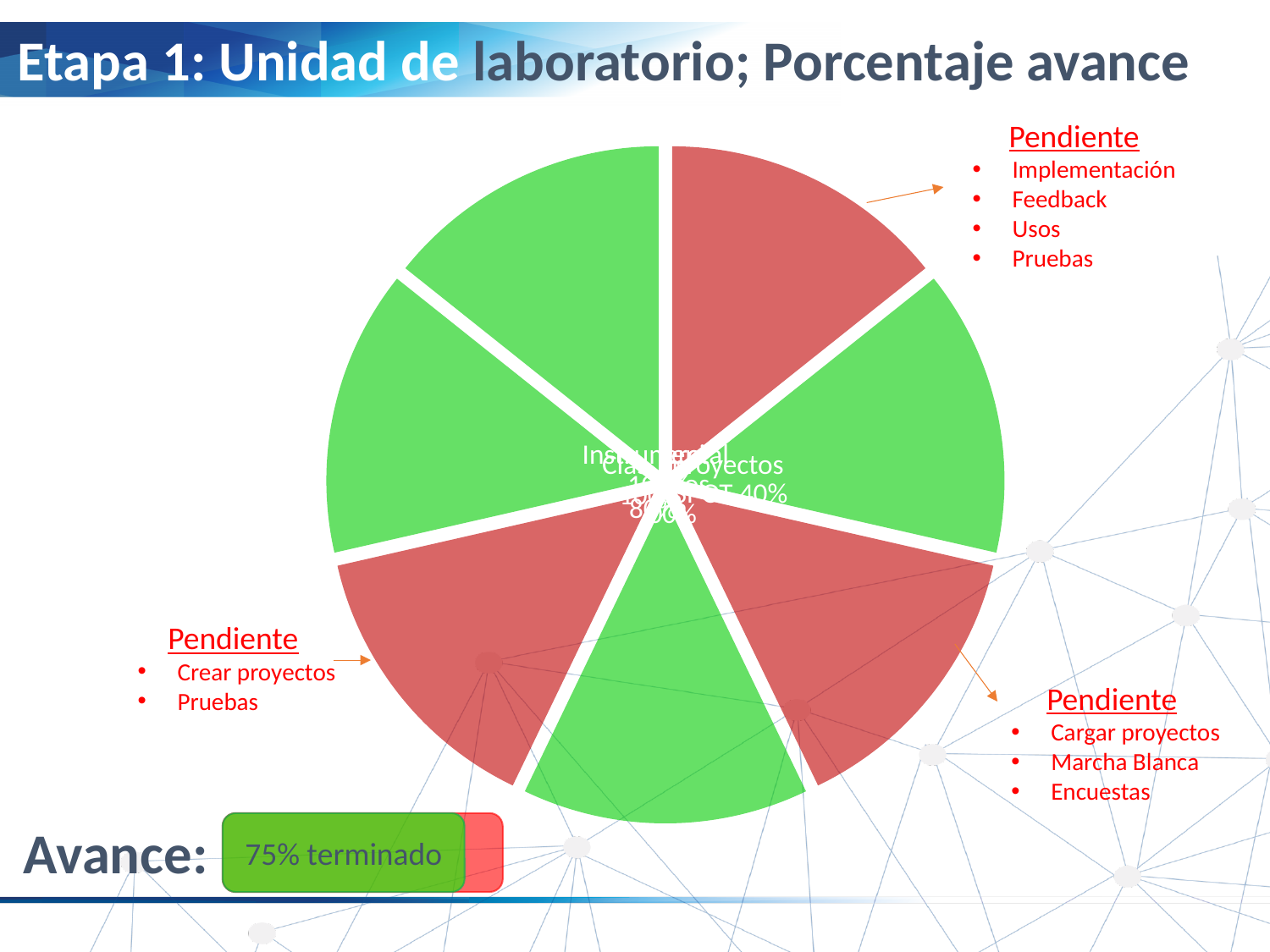

Etapa 1: Unidad de laboratorio; Porcentaje avance
Comercial
10%
Grandes proyectos
100%
Proyecto SPOT 40%
Ingresos
100%
Filtros
80%
Clásicos
100%
Instrumental
100%
Pendiente
Implementación
Feedback
Usos
Pruebas
Pendiente
Crear proyectos
Pruebas
Pendiente
Cargar proyectos
Marcha Blanca
Encuestas
Avance:

75% terminado